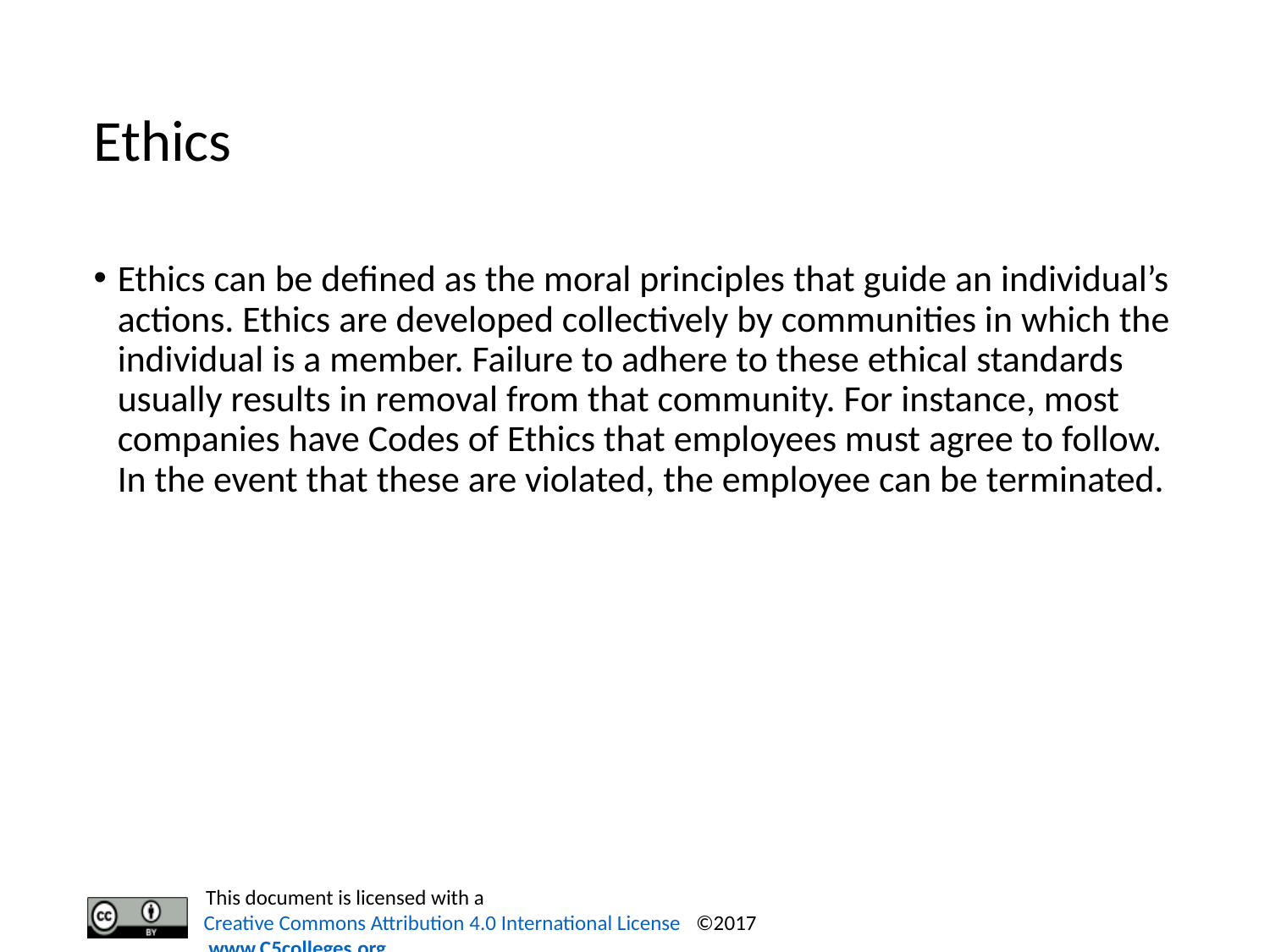

# Ethics
Ethics can be defined as the moral principles that guide an individual’s actions. Ethics are developed collectively by communities in which the individual is a member. Failure to adhere to these ethical standards usually results in removal from that community. For instance, most companies have Codes of Ethics that employees must agree to follow. In the event that these are violated, the employee can be terminated.